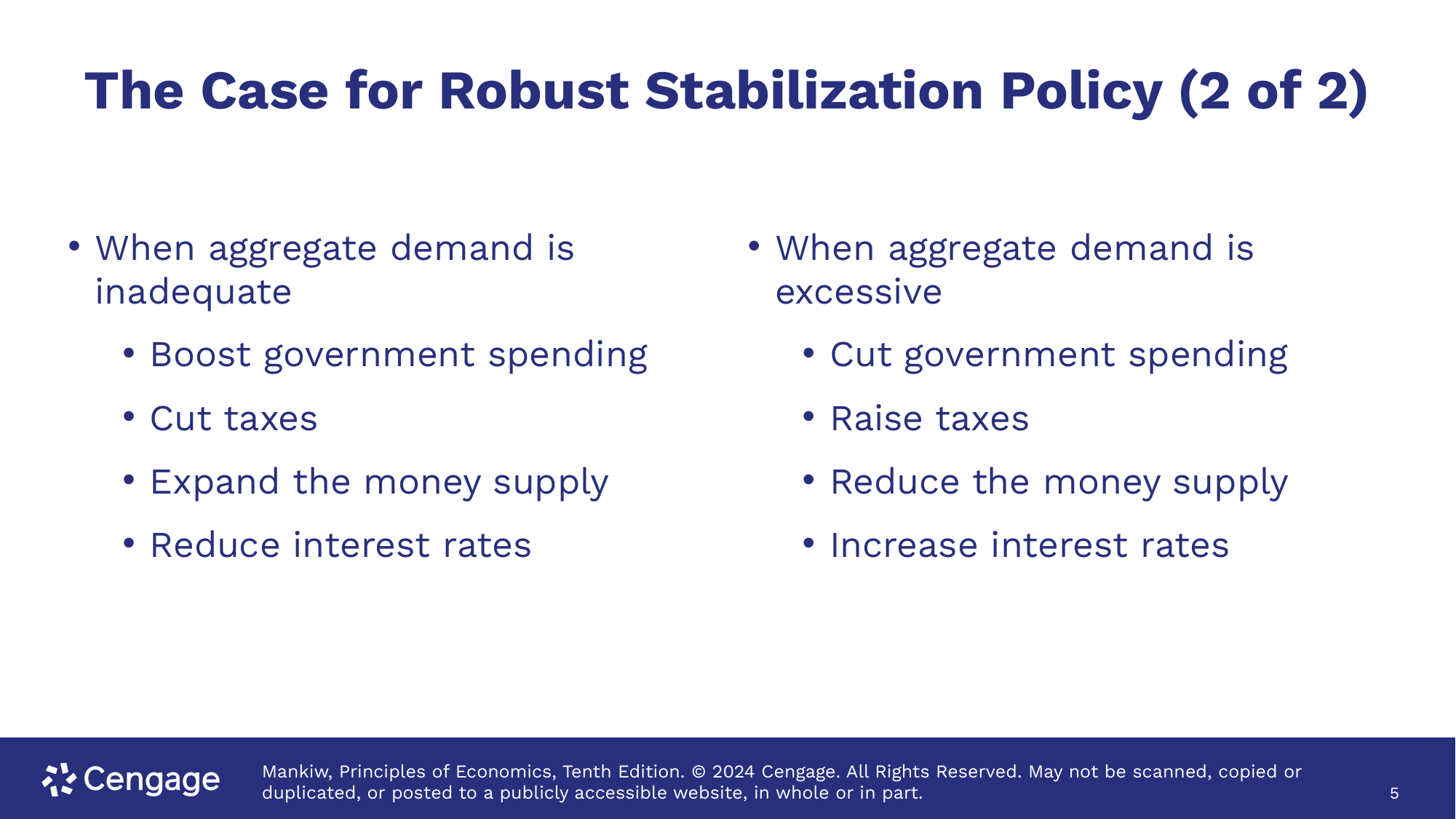

# The Case for Robust Stabilization Policy (2 of 2)
When aggregate demand is inadequate
Boost government spending
Cut taxes
Expand the money supply
Reduce interest rates
When aggregate demand is excessive
Cut government spending
Raise taxes
Reduce the money supply
Increase interest rates